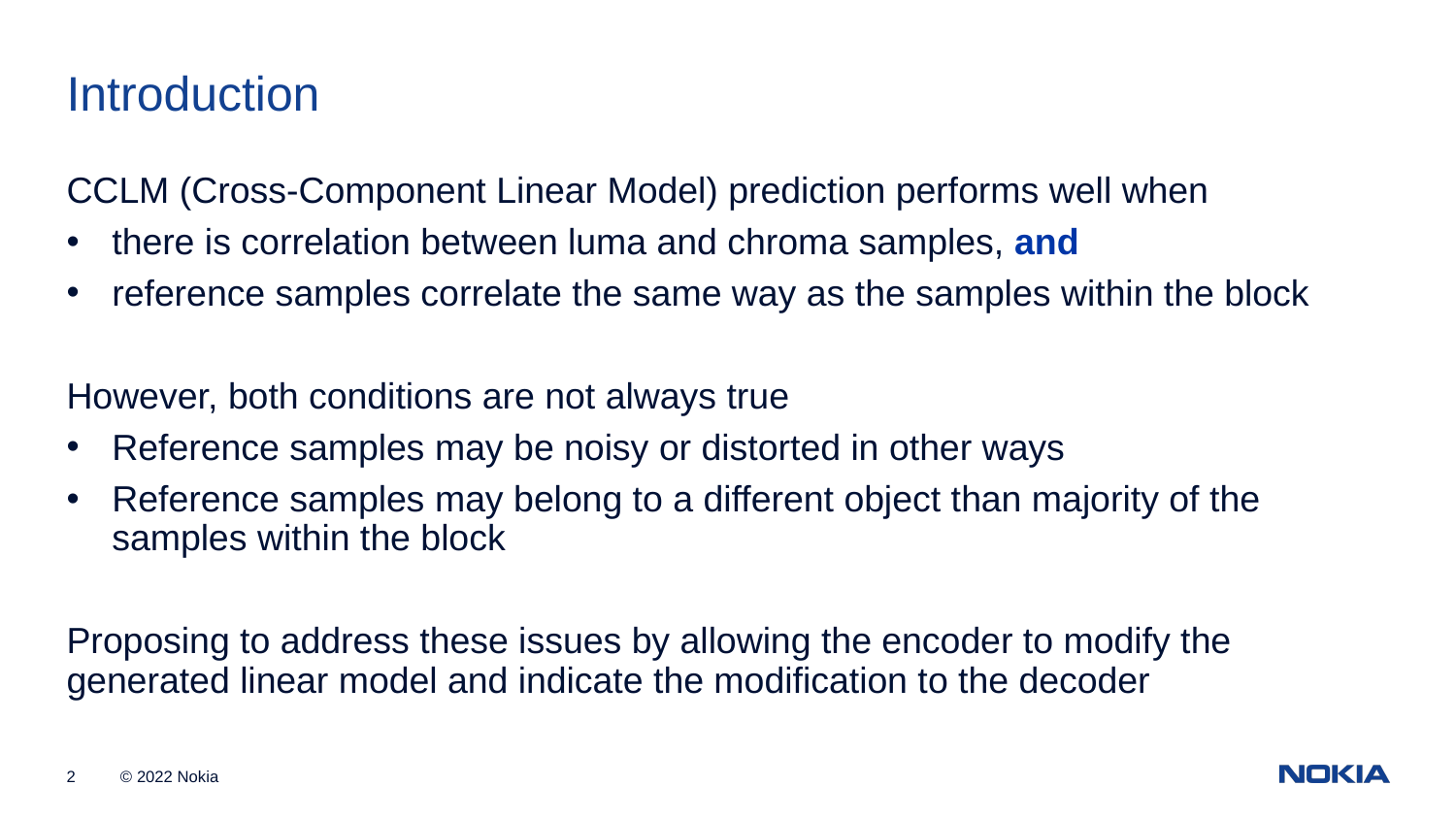

Introduction
CCLM (Cross-Component Linear Model) prediction performs well when
there is correlation between luma and chroma samples, and
reference samples correlate the same way as the samples within the block

However, both conditions are not always true
Reference samples may be noisy or distorted in other ways
Reference samples may belong to a different object than majority of the samples within the block

Proposing to address these issues by allowing the encoder to modify the generated linear model and indicate the modification to the decoder